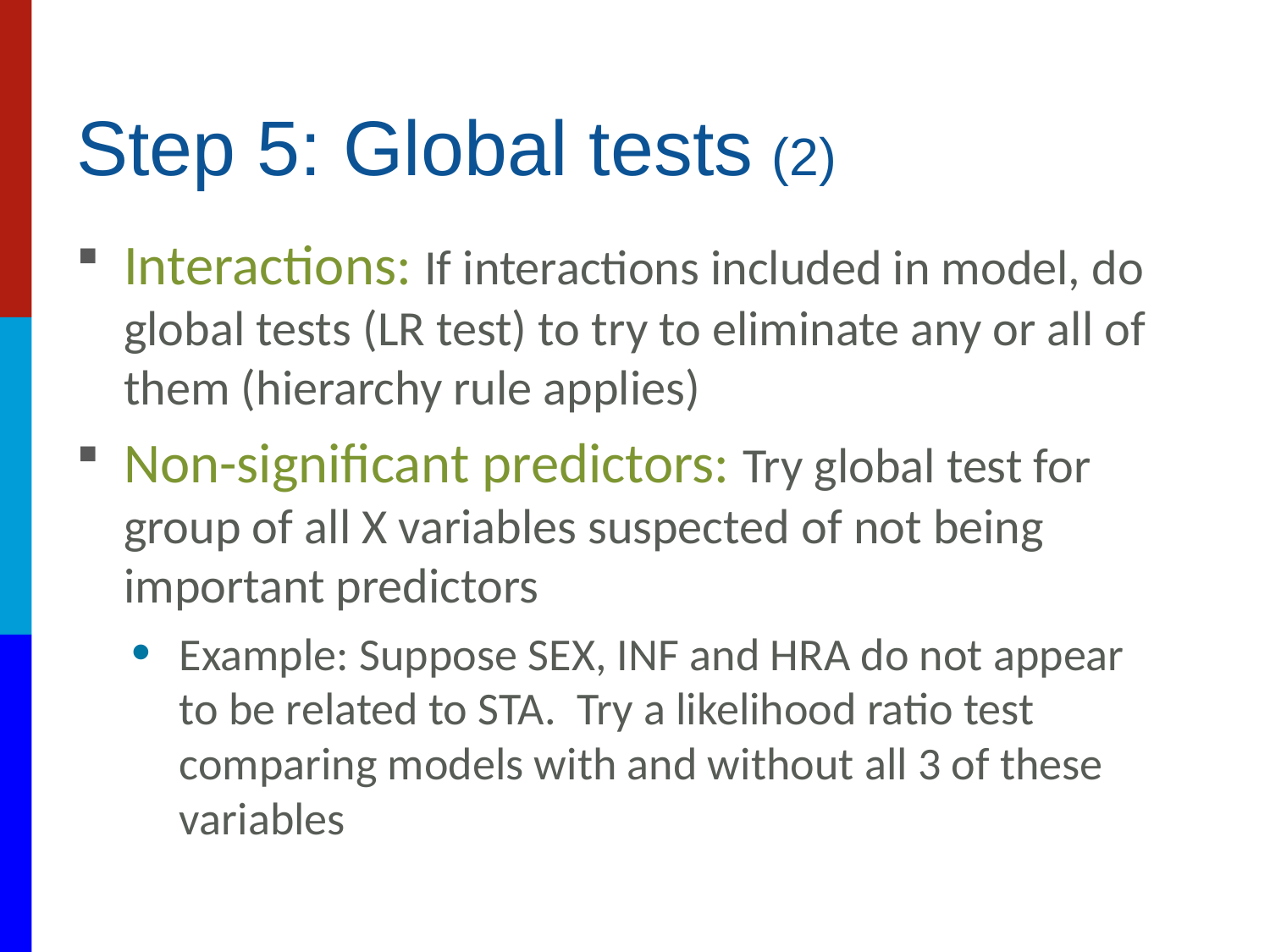

# Step 5: Global tests (2)
Interactions: If interactions included in model, do global tests (LR test) to try to eliminate any or all of them (hierarchy rule applies)
Non-significant predictors: Try global test for group of all X variables suspected of not being important predictors
Example: Suppose SEX, INF and HRA do not appear to be related to STA.  Try a likelihood ratio test comparing models with and without all 3 of these variables